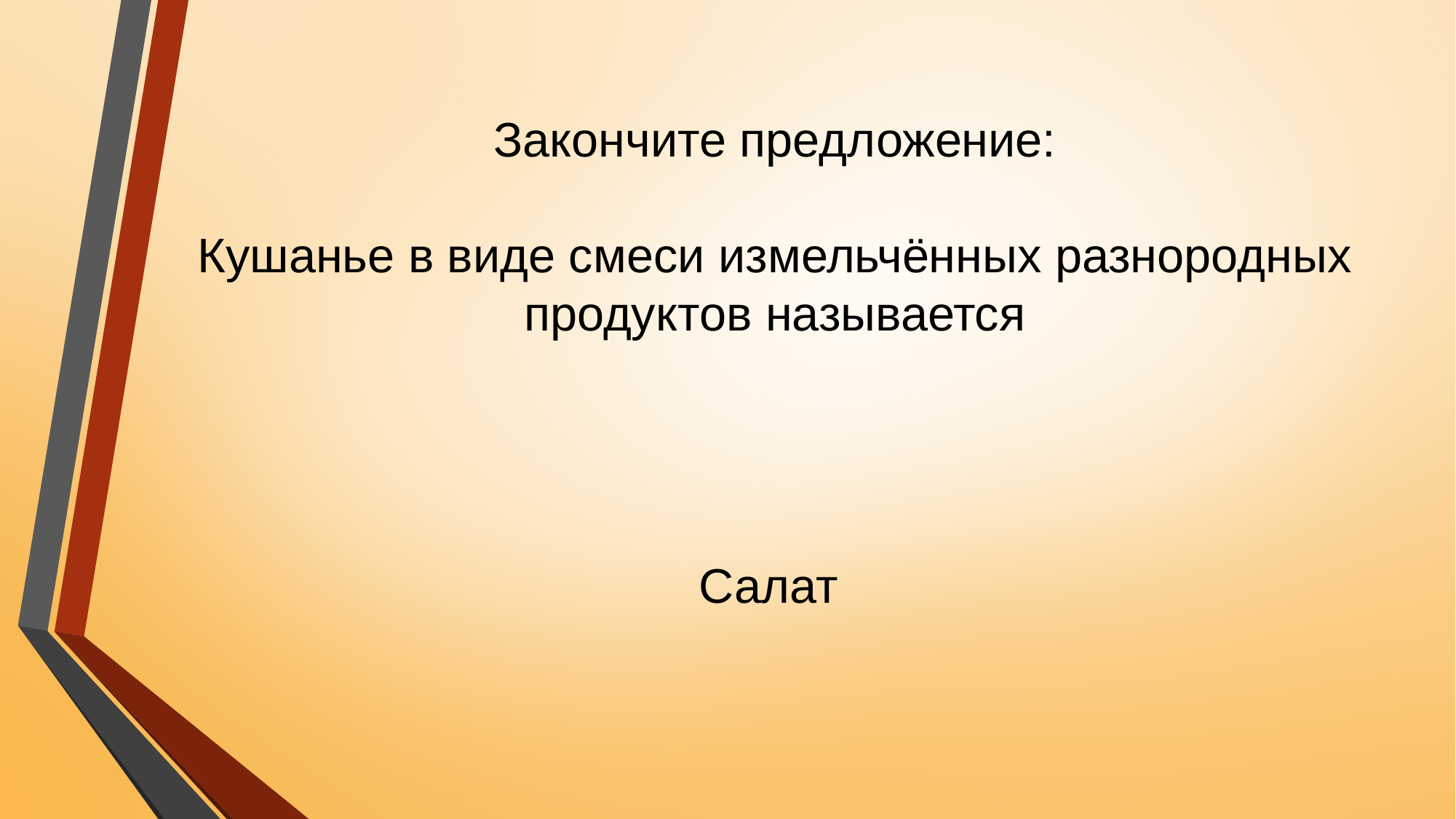

# Закончите предложение:   Кушанье в виде смеси измельчённых разнородных продуктов называется
Салат